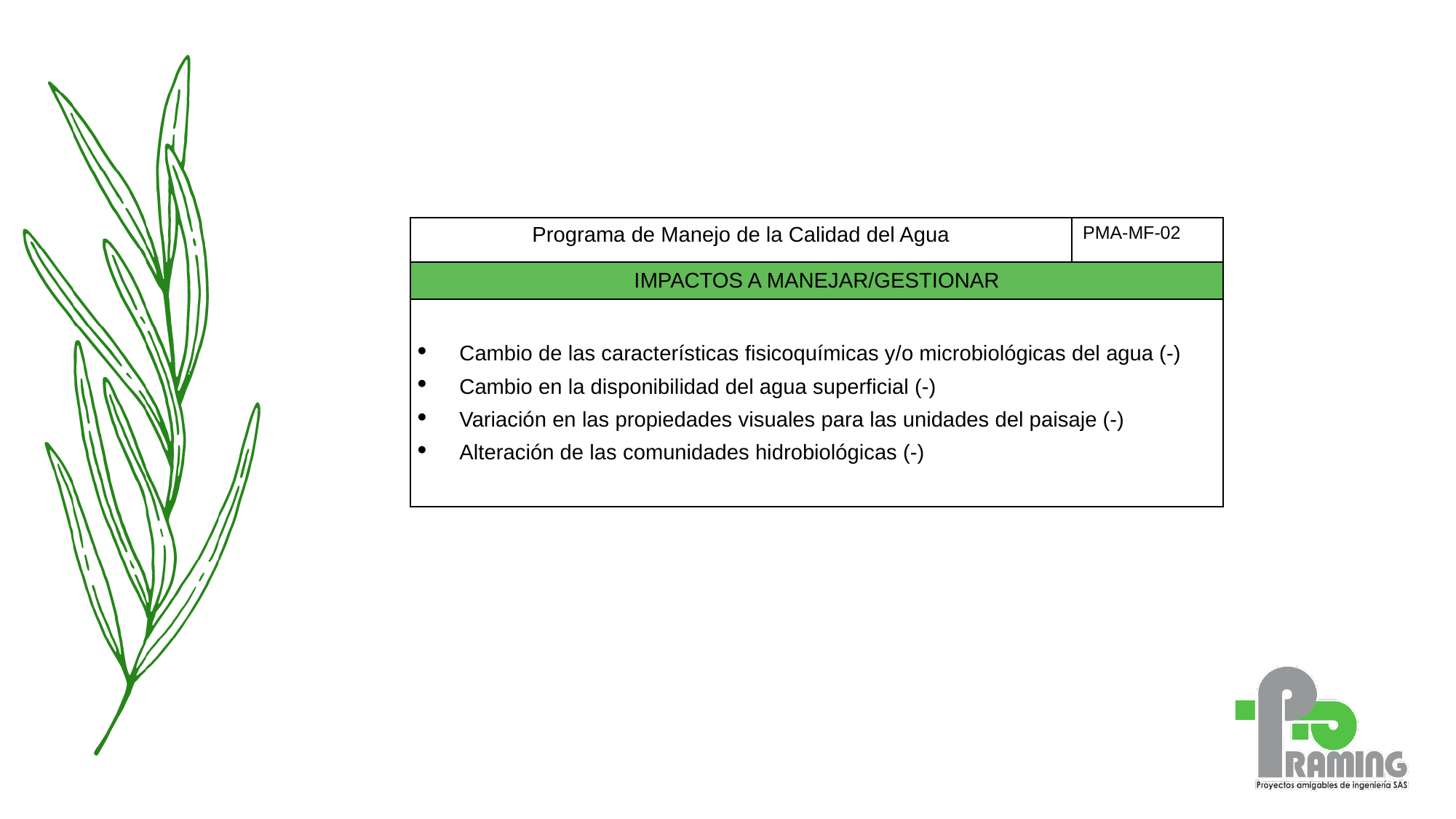

| Programa de Manejo de la Calidad del Agua | PMA-MF-02 |
| --- | --- |
| IMPACTOS A MANEJAR/GESTIONAR |
| --- |
| Cambio de las características fisicoquímicas y/o microbiológicas del agua (-) Cambio en la disponibilidad del agua superficial (-) Variación en las propiedades visuales para las unidades del paisaje (-) Alteración de las comunidades hidrobiológicas (-) |